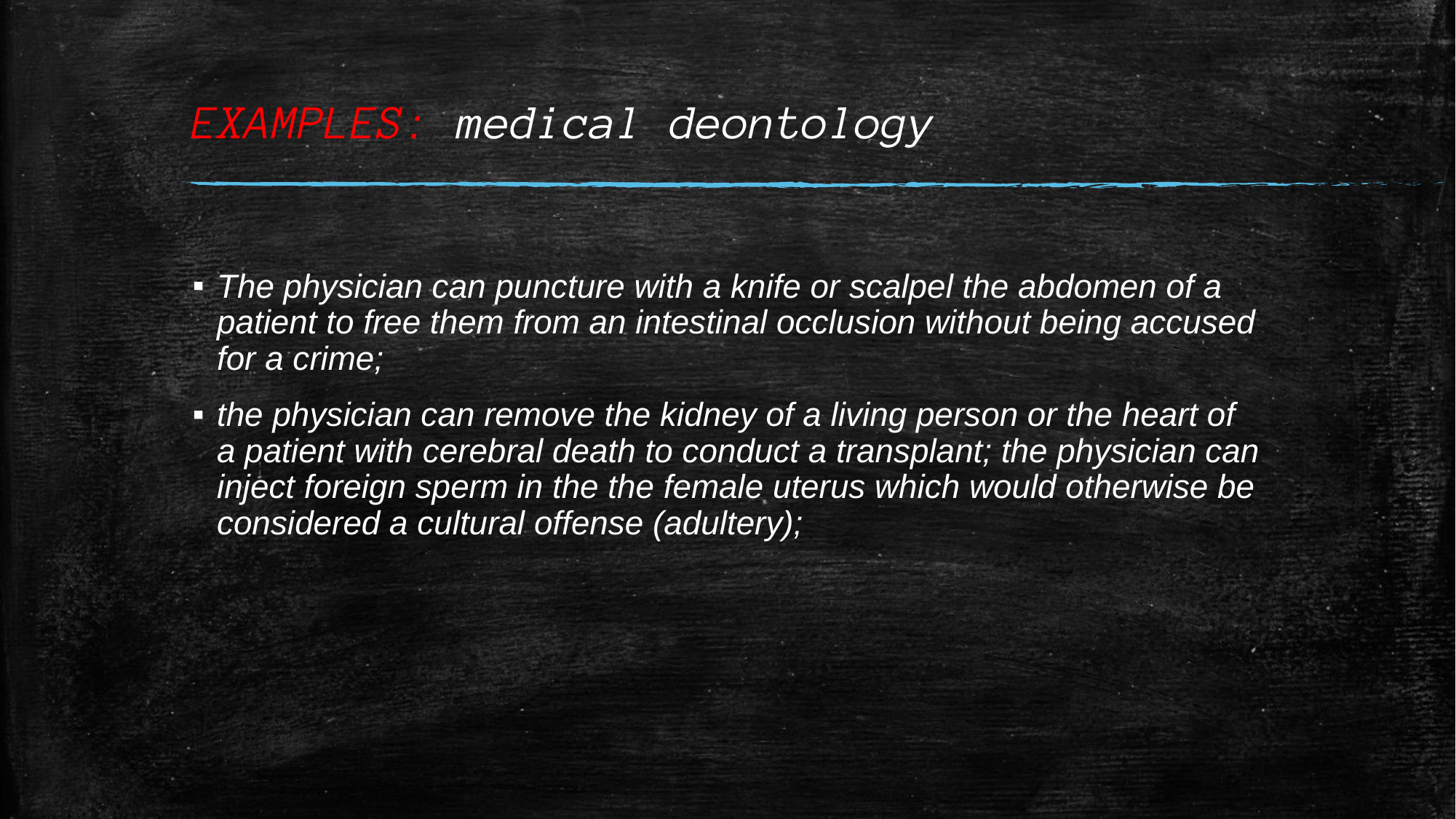

# EXAMPLES: medical deontology
The physician can puncture with a knife or scalpel the abdomen of a patient to free them from an intestinal occlusion without being accused for a crime;
the physician can remove the kidney of a living person or the heart of a patient with cerebral death to conduct a transplant; the physician can inject foreign sperm in the the female uterus which would otherwise be considered a cultural offense (adultery);